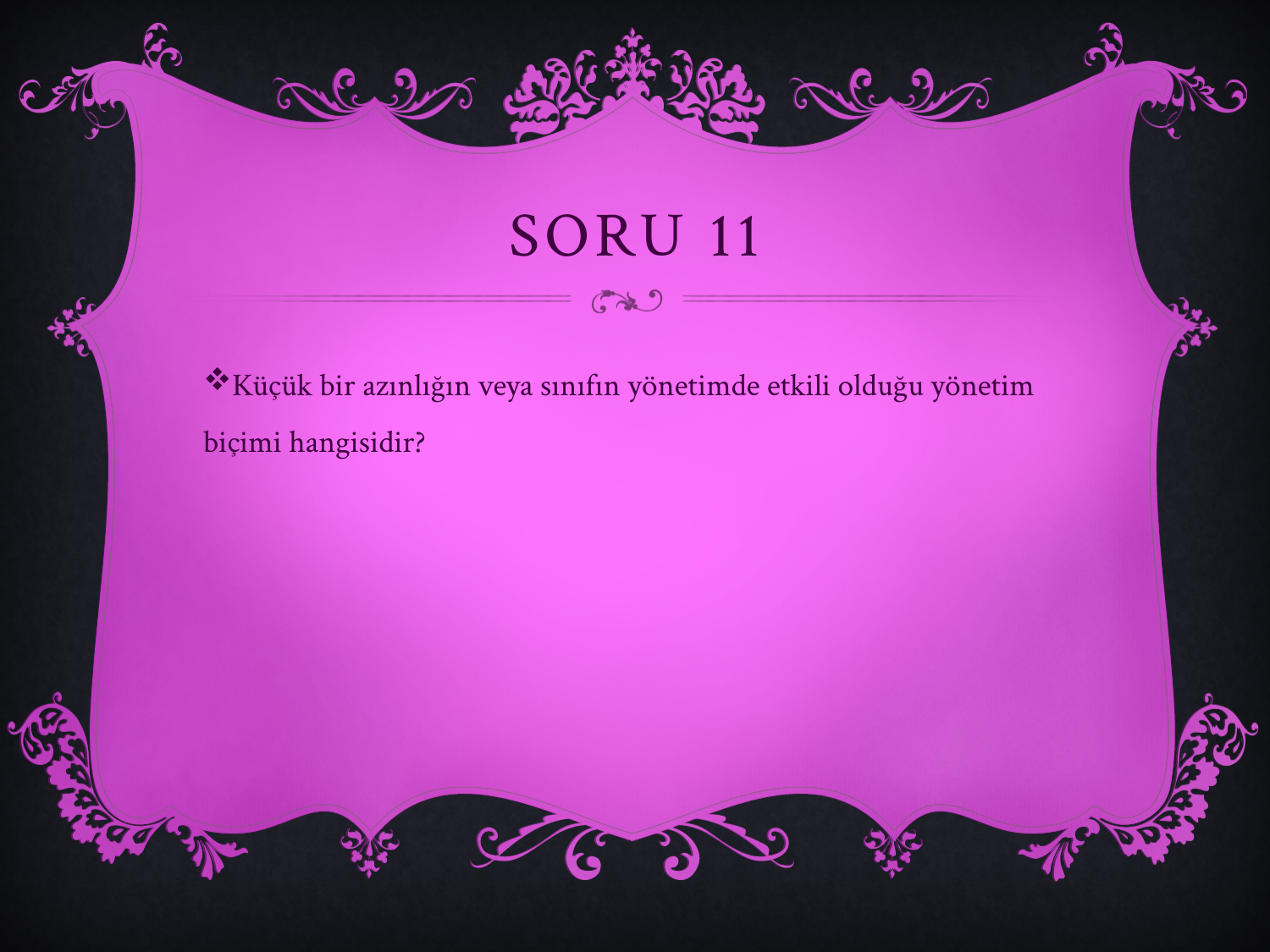

# Soru 11
Küçük bir azınlığın veya sınıfın yönetimde etkili olduğu yönetim biçimi hangisidir?